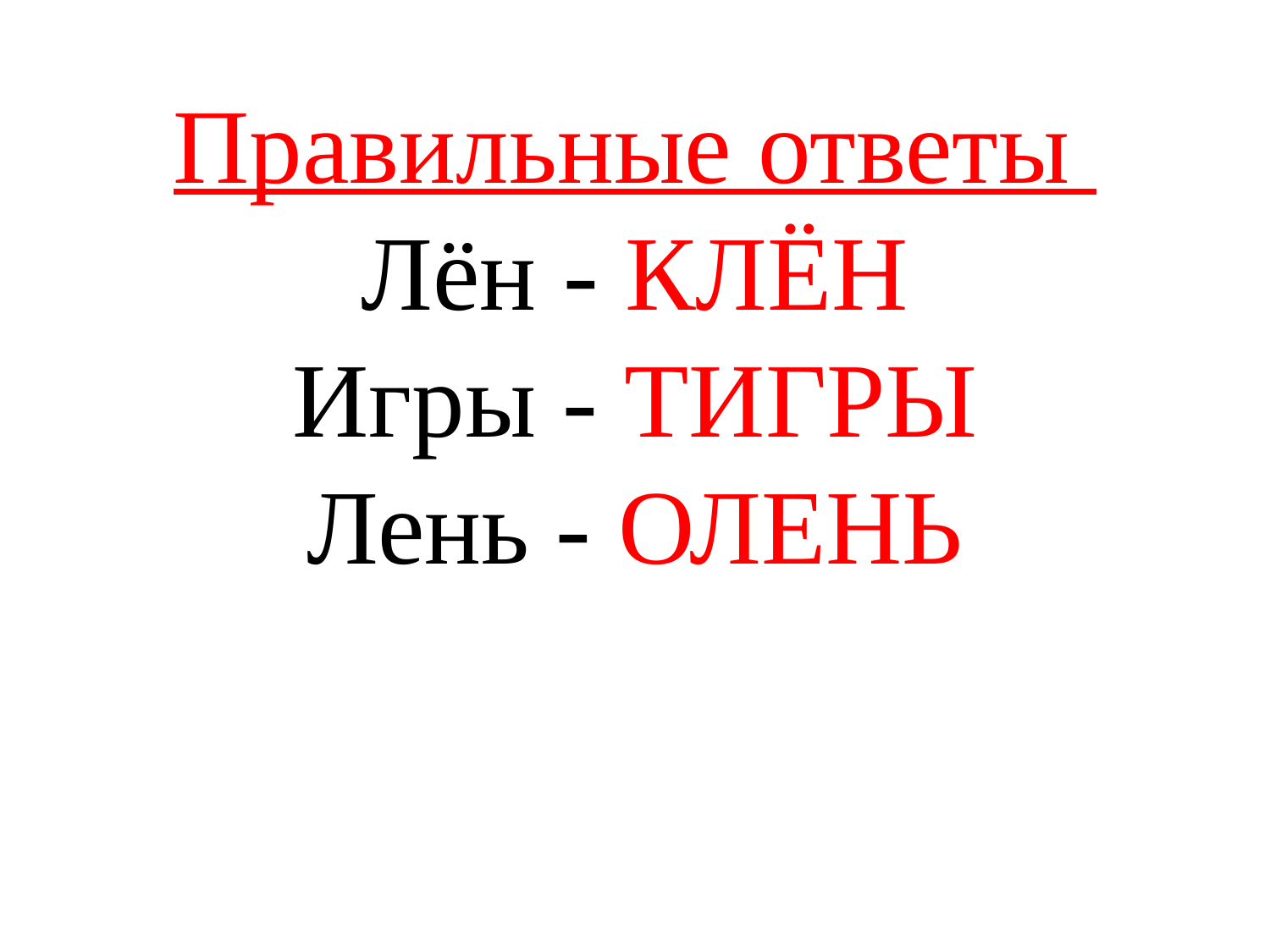

# Правильные ответы Лён - КЛЁН Игры - ТИГРЫ Лень - ОЛЕНЬ